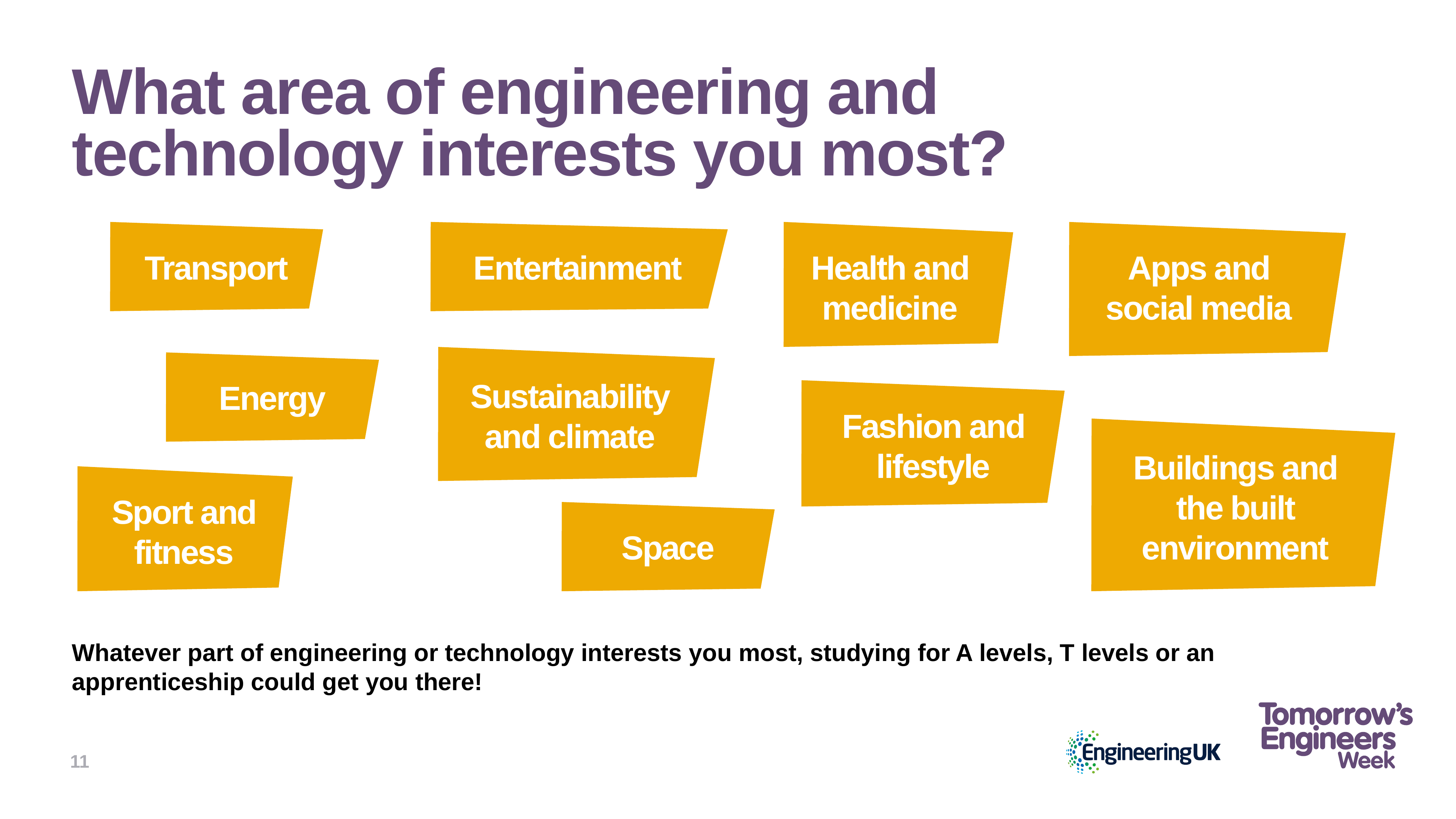

# What area of engineering and technology interests you most?

Transport

Entertainment

Health and medicine

Apps and social media

Sustainability and climate

Energy

Fashion and lifestyle

Buildings and the built environment

Sport and fitness

Space
Whatever part of engineering or technology interests you most, studying for A levels, T levels or an apprenticeship could get you there!
11